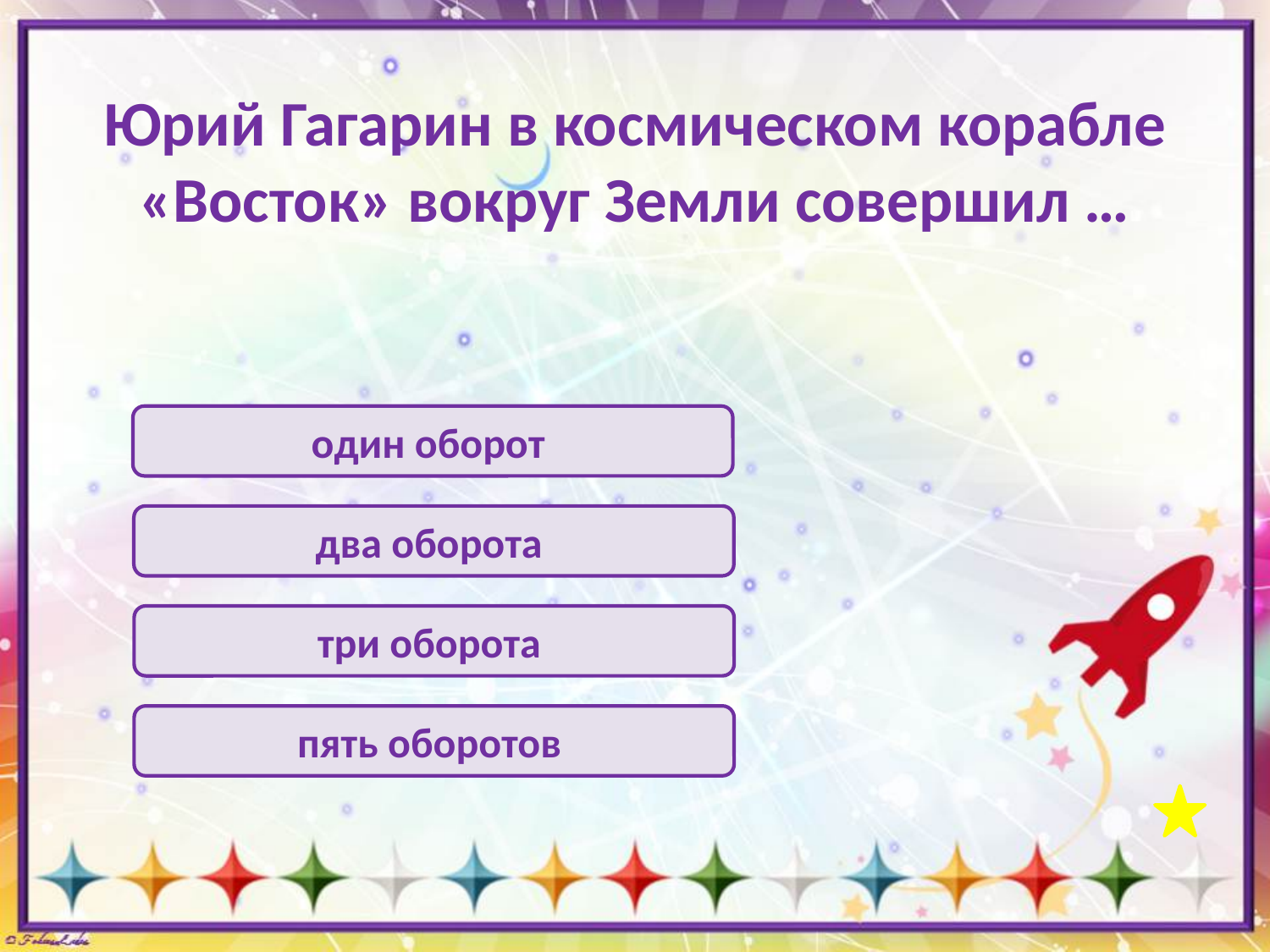

# Юрий Гагарин в космическом корабле «Восток» вокруг Земли совершил …
один оборот
два оборота
три оборота
пять оборотов